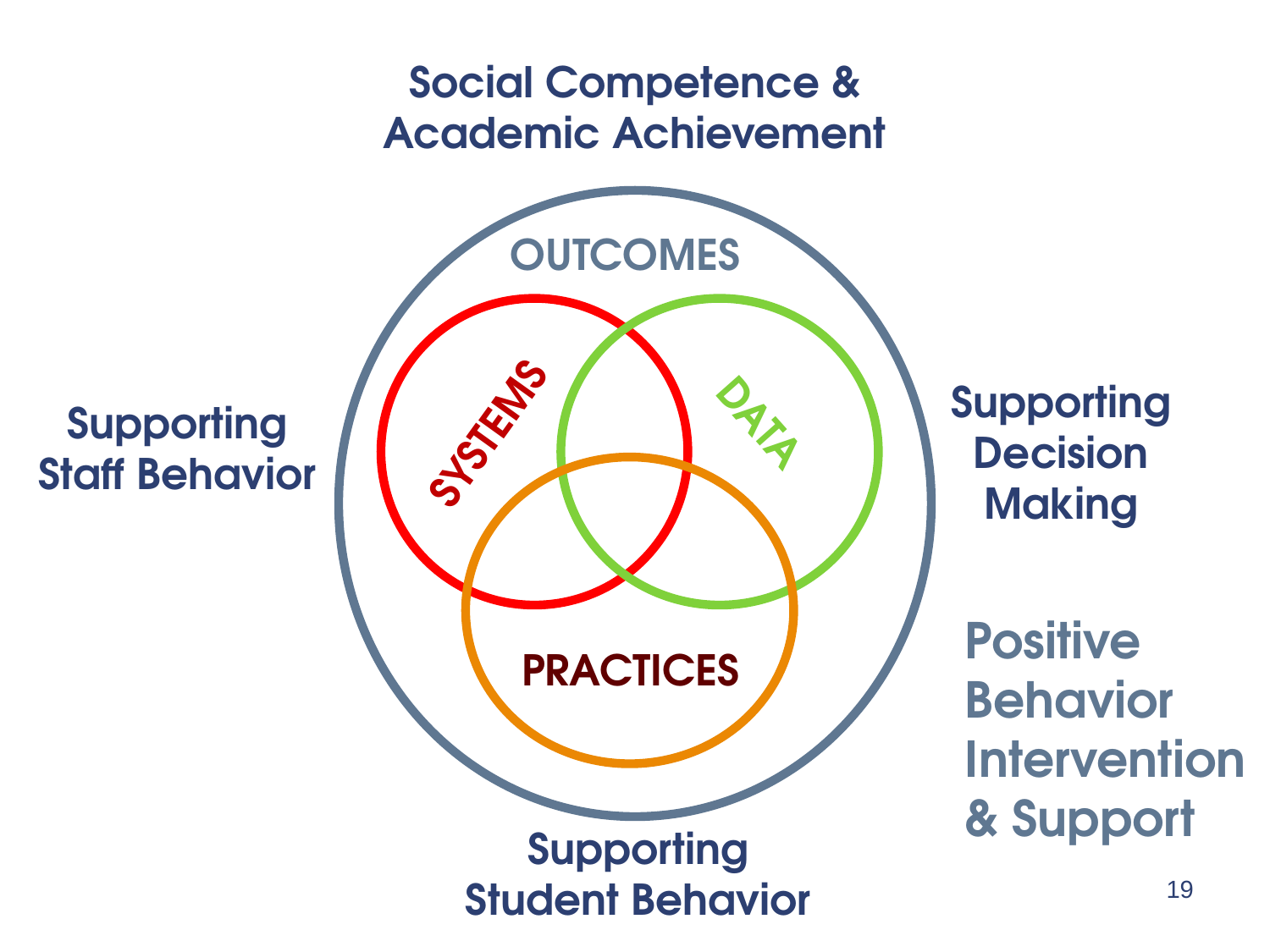

Social Competence &
Academic Achievement

OUTCOMES

Supporting
Staff Behavior
SYSTEMS

Supporting
Decision
Making
DATA

PRACTICES
Supporting
Student Behavior
Positive
Behavior
Intervention
& Support

19